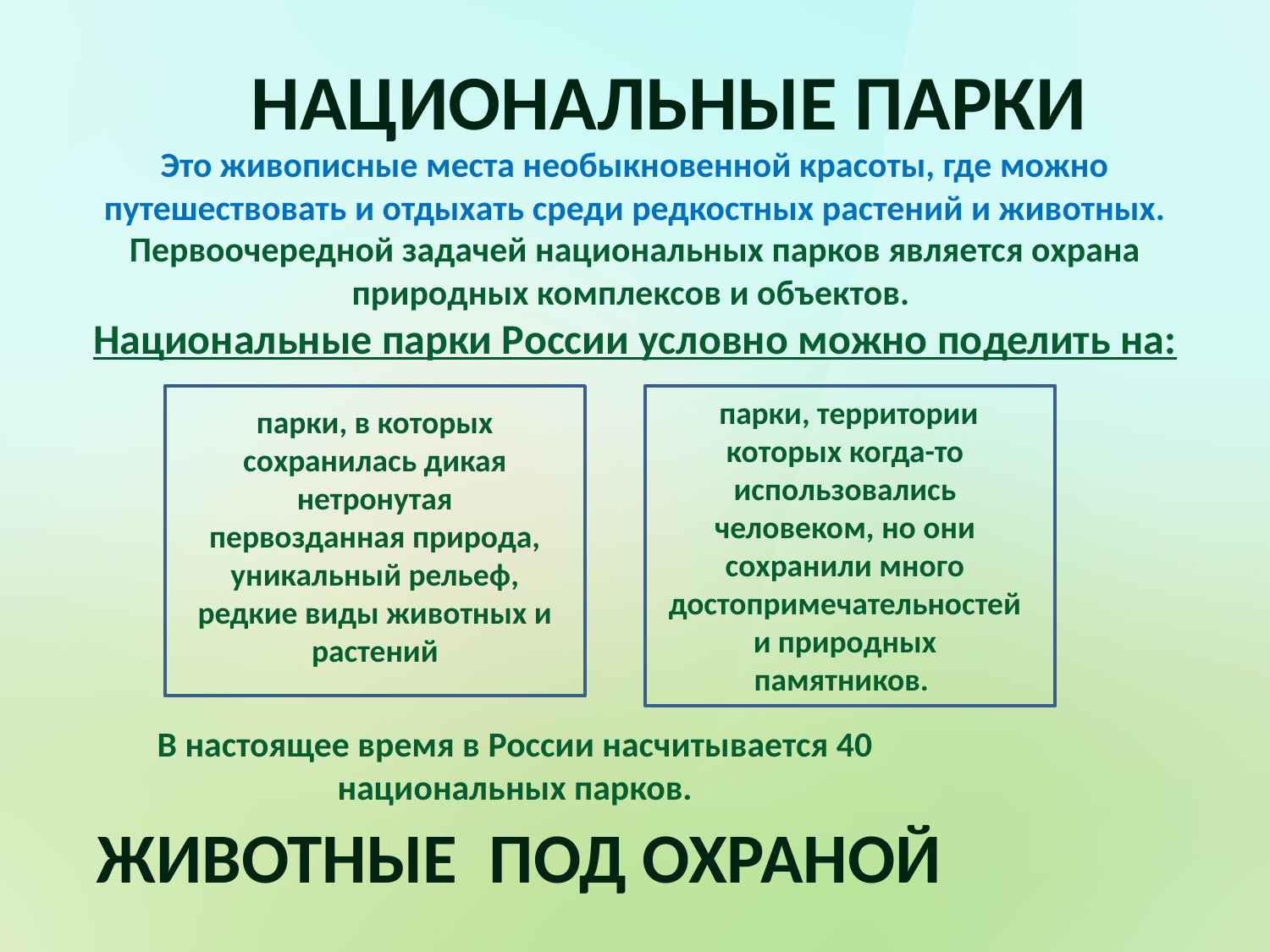

НАЦИОНАЛЬНЫЕ ПАРКИ
Это живописные места необыкновенной красоты, где можно путешествовать и отдыхать среди редкостных растений и животных. Первоочередной задачей национальных парков является охрана природных комплексов и объектов.
Национальные парки России условно можно поделить на:

 парки, территории которых когда-то использовались человеком, но они сохранили много достопримечательностей и природных памятников.
парки, в которых сохранилась дикая нетронутая первозданная природа, уникальный рельеф, редкие виды животных и растений
В настоящее время в России насчитывается 40 национальных парков.
ЖИВОТНЫЕ  ПОД ОХРАНОЙ